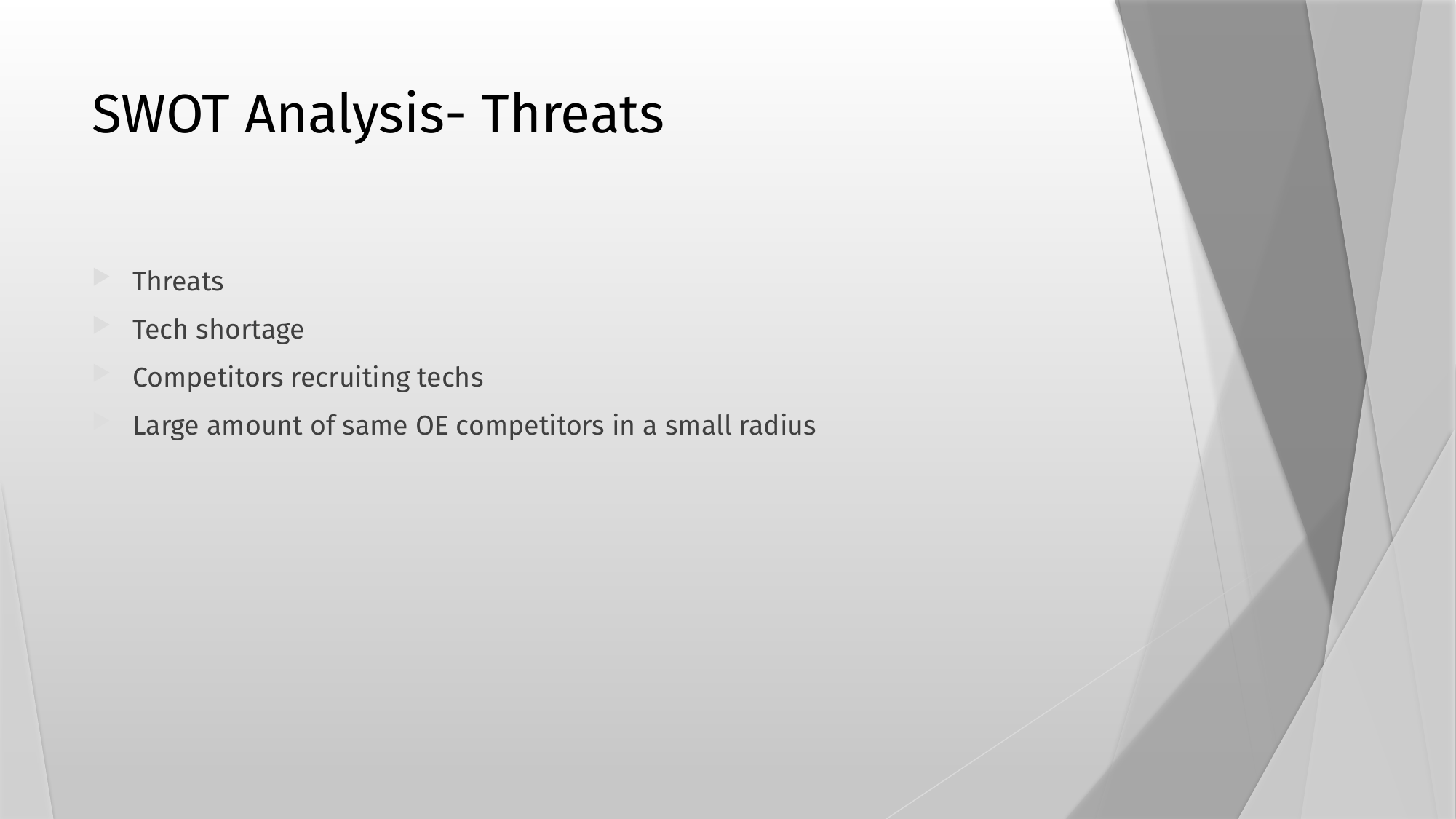

# SWOT Analysis- Threats
Threats
Tech shortage
Competitors recruiting techs
Large amount of same OE competitors in a small radius